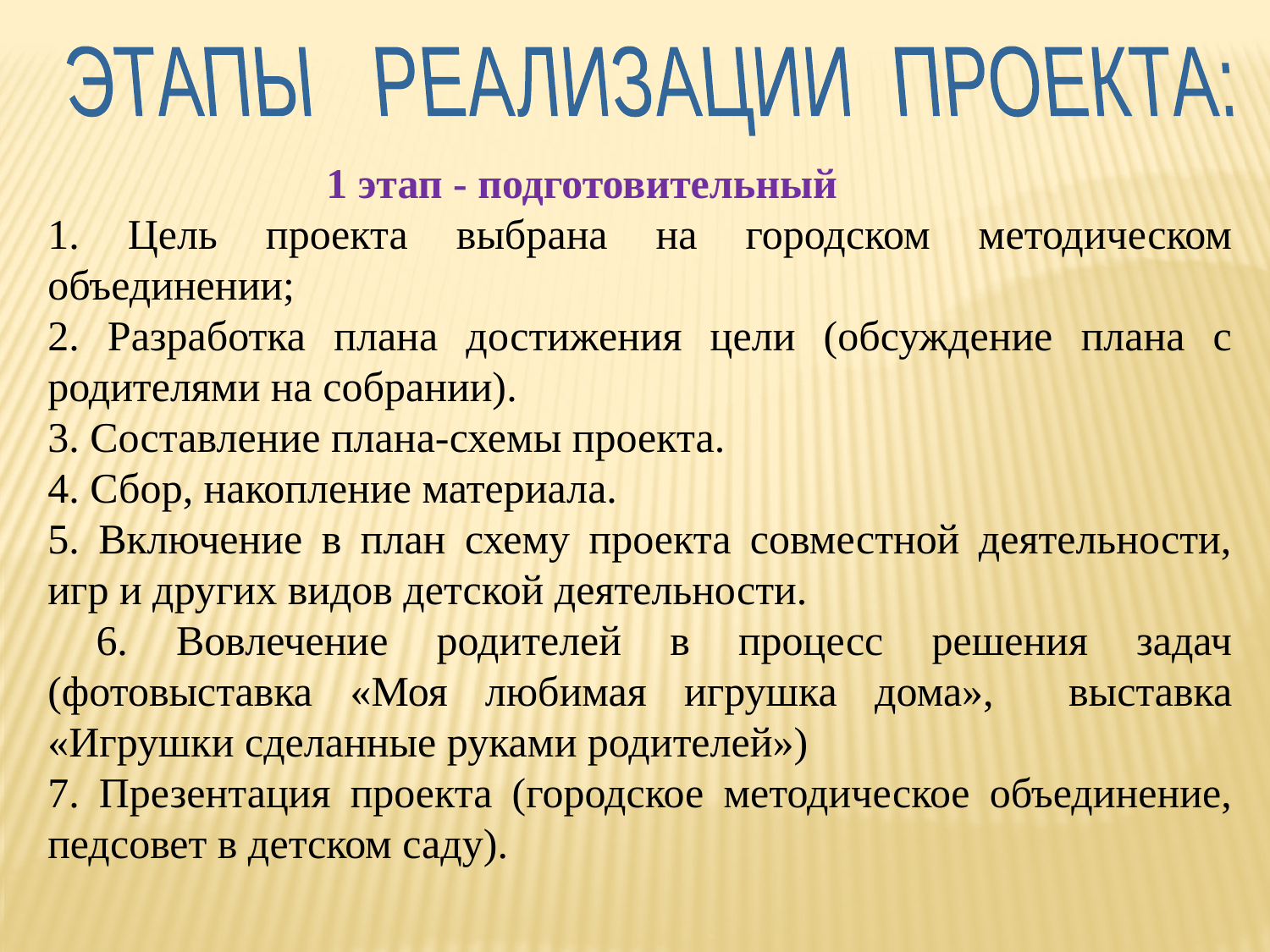

ЭТАПЫ   РЕАЛИЗАЦИИ  ПРОЕКТА:
1 этап - подготовительный
1. Цель проекта выбрана на городском методическом объединении;
2. Разработка плана достижения цели (обсуждение плана с родителями на собрании).
3. Составление плана-схемы проекта.
4. Сбор, накопление материала.
5. Включение в план схему проекта совместной деятельности, игр и других видов детской деятельности.
 6. Вовлечение родителей в процесс решения задач (фотовыставка «Моя любимая игрушка дома»,  выставка «Игрушки сделанные руками родителей»)
7. Презентация проекта (городское методическое объединение, педсовет в детском саду).